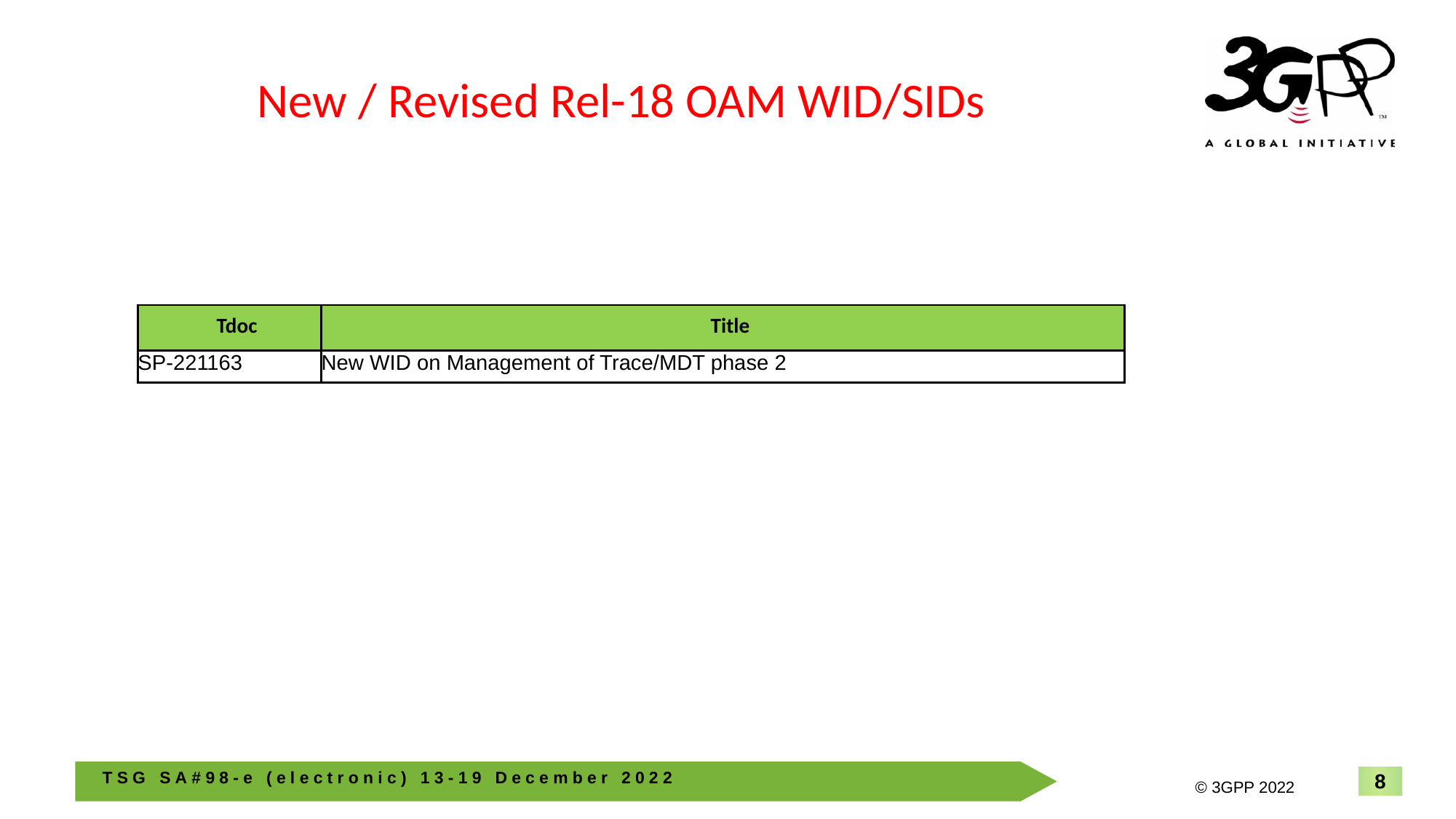

New / Revised Rel-18 OAM WID/SIDs
| Tdoc | Title |
| --- | --- |
| SP-221163 | New WID on Management of Trace/MDT phase 2 |